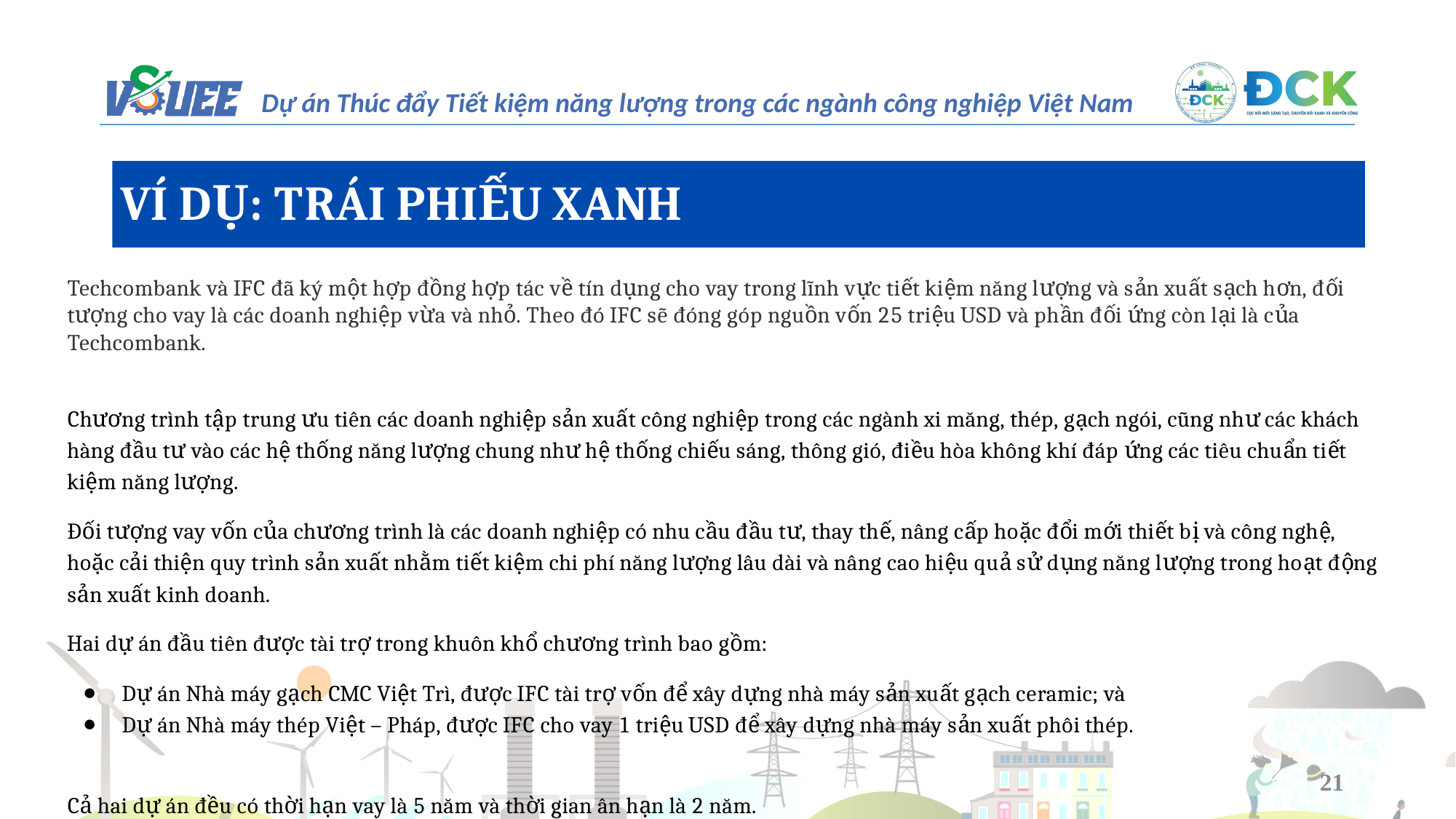

VÍ DỤ: TRÁI PHIẾU XANH
Techcombank và IFC đã ký một hợp đồng hợp tác về tín dụng cho vay trong lĩnh vực tiết kiệm năng lượng và sản xuất sạch hơn, đối tượng cho vay là các doanh nghiệp vừa và nhỏ. Theo đó IFC sẽ đóng góp nguồn vốn 25 triệu USD và phần đối ứng còn lại là của Techcombank.

Chương trình tập trung ưu tiên các doanh nghiệp sản xuất công nghiệp trong các ngành xi măng, thép, gạch ngói, cũng như các khách hàng đầu tư vào các hệ thống năng lượng chung như hệ thống chiếu sáng, thông gió, điều hòa không khí đáp ứng các tiêu chuẩn tiết kiệm năng lượng.
Đối tượng vay vốn của chương trình là các doanh nghiệp có nhu cầu đầu tư, thay thế, nâng cấp hoặc đổi mới thiết bị và công nghệ, hoặc cải thiện quy trình sản xuất nhằm tiết kiệm chi phí năng lượng lâu dài và nâng cao hiệu quả sử dụng năng lượng trong hoạt động sản xuất kinh doanh.
Hai dự án đầu tiên được tài trợ trong khuôn khổ chương trình bao gồm:
Dự án Nhà máy gạch CMC Việt Trì, được IFC tài trợ vốn để xây dựng nhà máy sản xuất gạch ceramic; và
Dự án Nhà máy thép Việt – Pháp, được IFC cho vay 1 triệu USD để xây dựng nhà máy sản xuất phôi thép.
Cả hai dự án đều có thời hạn vay là 5 năm và thời gian ân hạn là 2 năm.
21